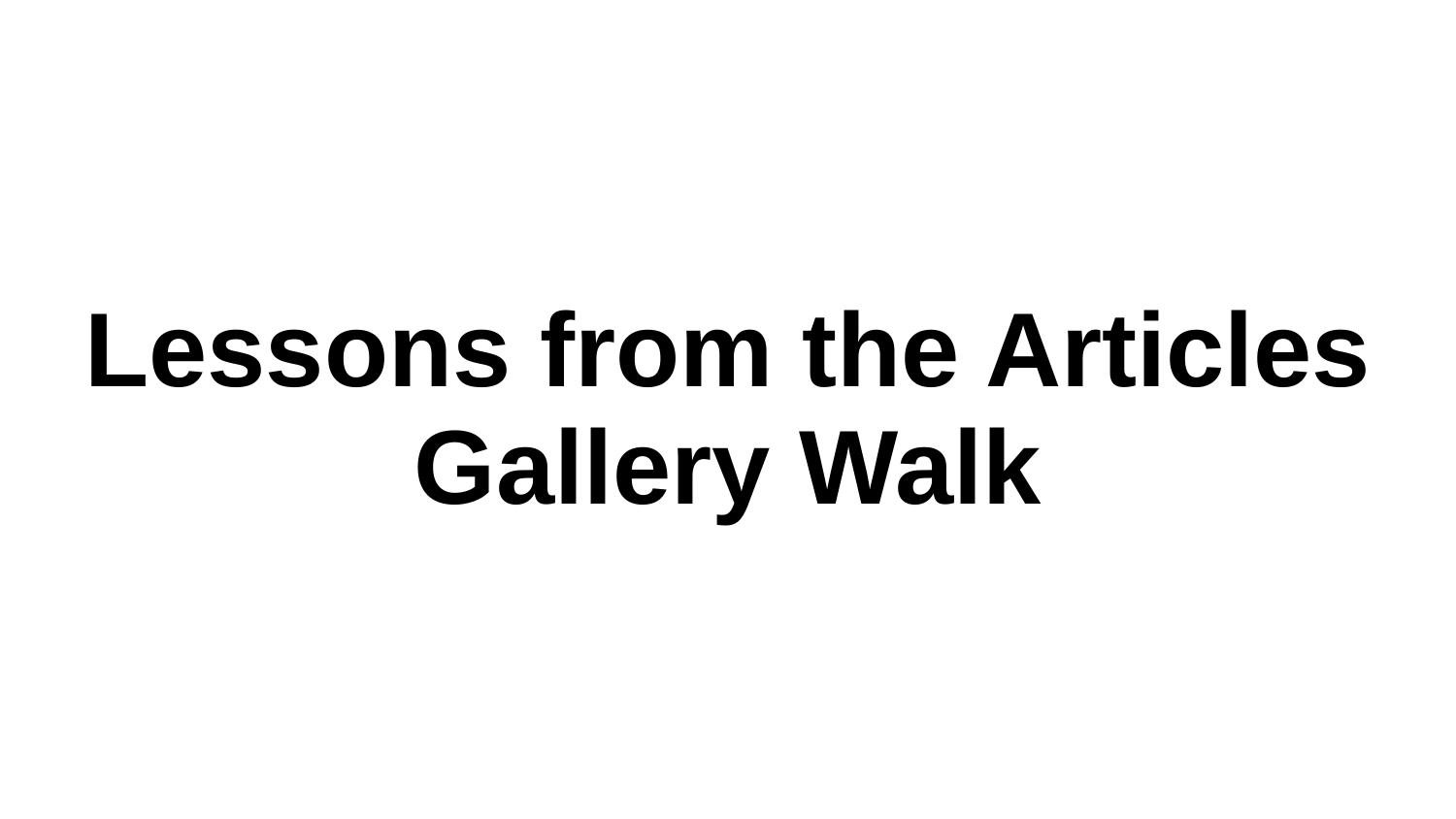

# Lessons from the Articles
Gallery Walk